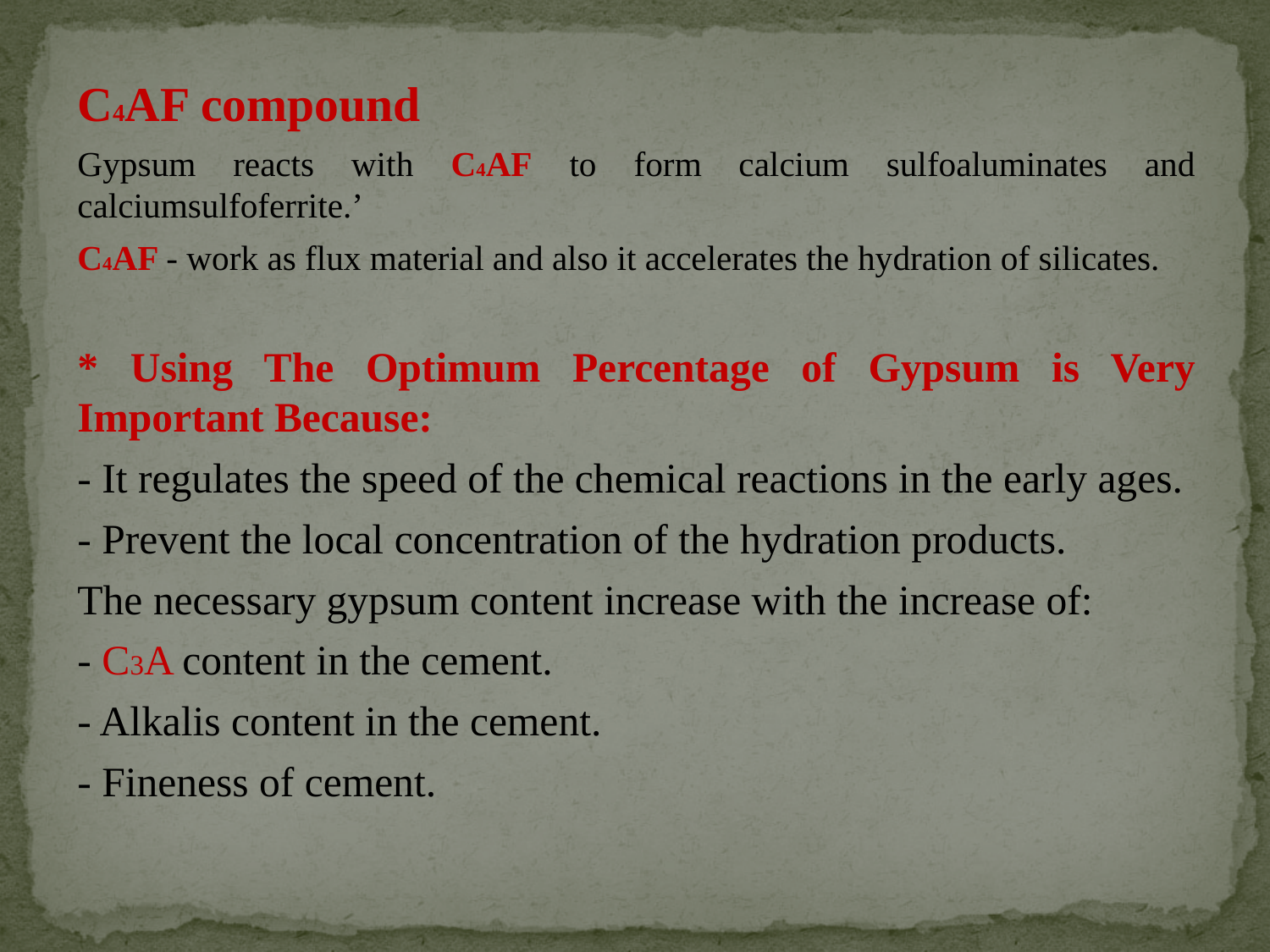

C4AF compound
Gypsum reacts with C4AF to form calcium sulfoaluminates and calciumsulfoferrite.’
C4AF - work as flux material and also it accelerates the hydration of silicates.

* Using The Optimum Percentage of Gypsum is Very Important Because:
- It regulates the speed of the chemical reactions in the early ages.
- Prevent the local concentration of the hydration products.
The necessary gypsum content increase with the increase of:
- C3A content in the cement.
- Alkalis content in the cement.
- Fineness of cement.